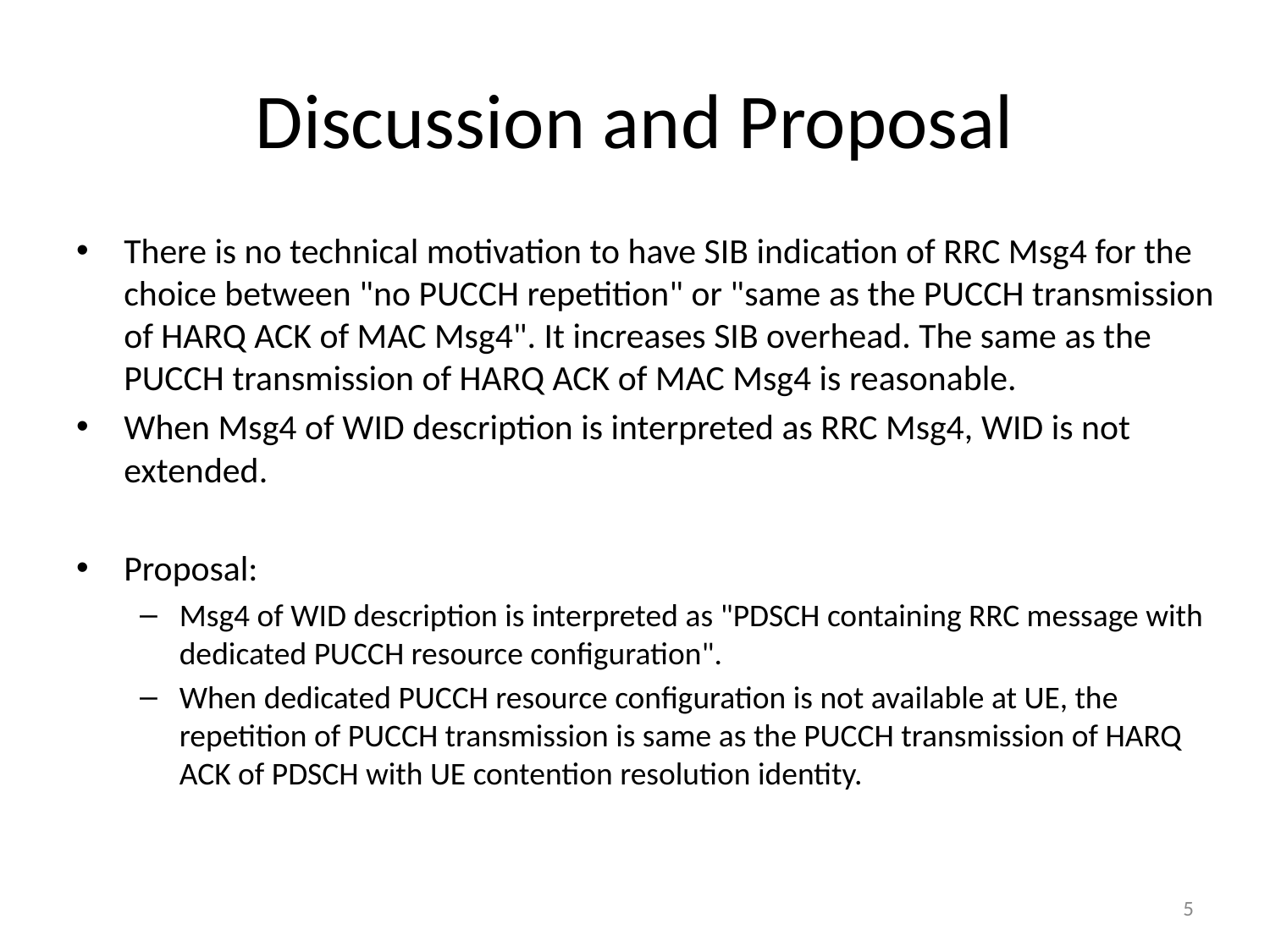

# Discussion and Proposal
There is no technical motivation to have SIB indication of RRC Msg4 for the choice between "no PUCCH repetition" or "same as the PUCCH transmission of HARQ ACK of MAC Msg4". It increases SIB overhead. The same as the PUCCH transmission of HARQ ACK of MAC Msg4 is reasonable.
When Msg4 of WID description is interpreted as RRC Msg4, WID is not extended.

Proposal:
Msg4 of WID description is interpreted as "PDSCH containing RRC message with dedicated PUCCH resource configuration".
When dedicated PUCCH resource configuration is not available at UE, the repetition of PUCCH transmission is same as the PUCCH transmission of HARQ ACK of PDSCH with UE contention resolution identity.

5